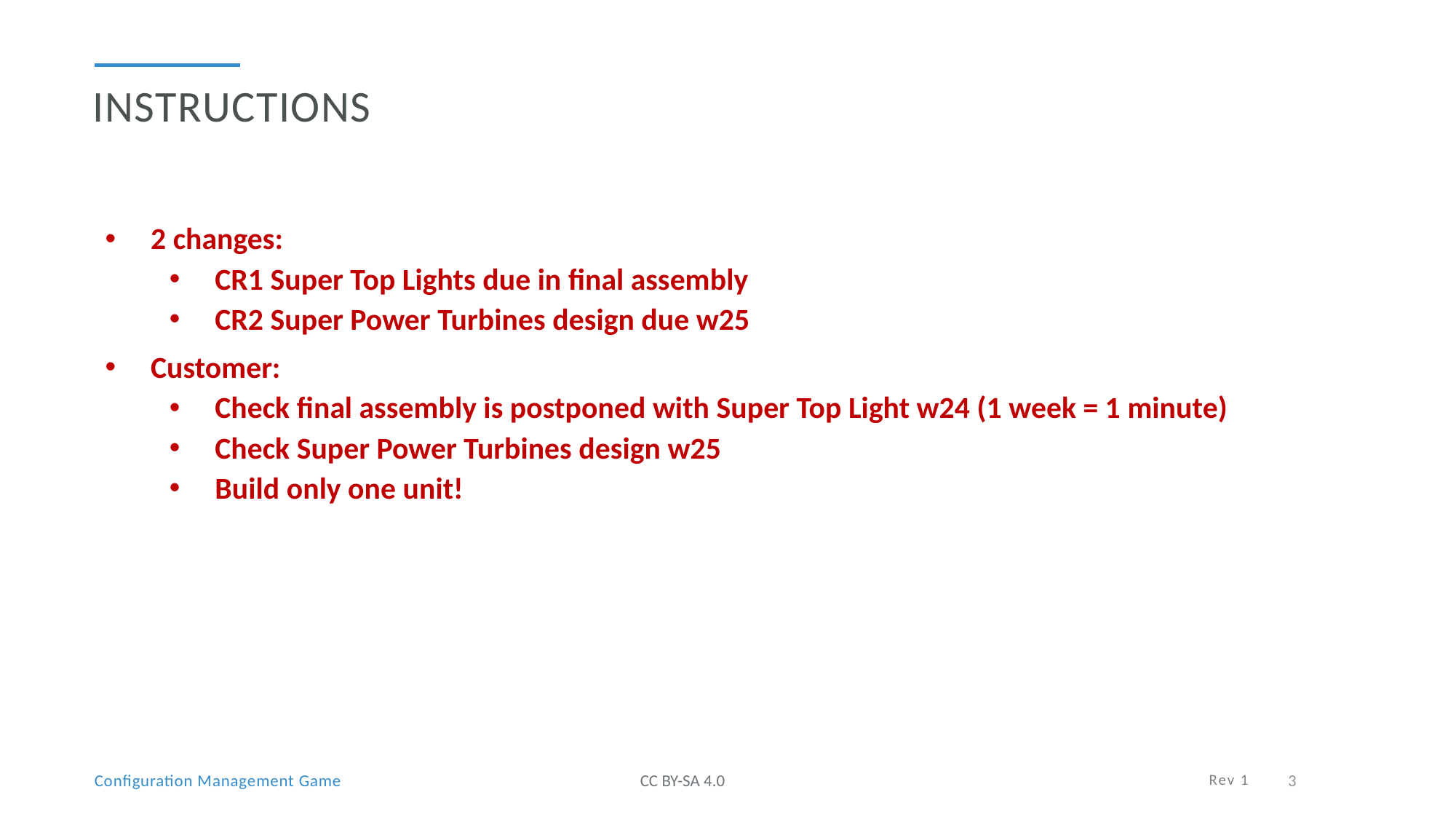

Instructions

2 changes:
CR1 Super Top Lights due in final assembly
CR2 Super Power Turbines design due w25
Customer:
Check final assembly is postponed with Super Top Light w24 (1 week = 1 minute)
Check Super Power Turbines design w25
Build only one unit!

Rev 1